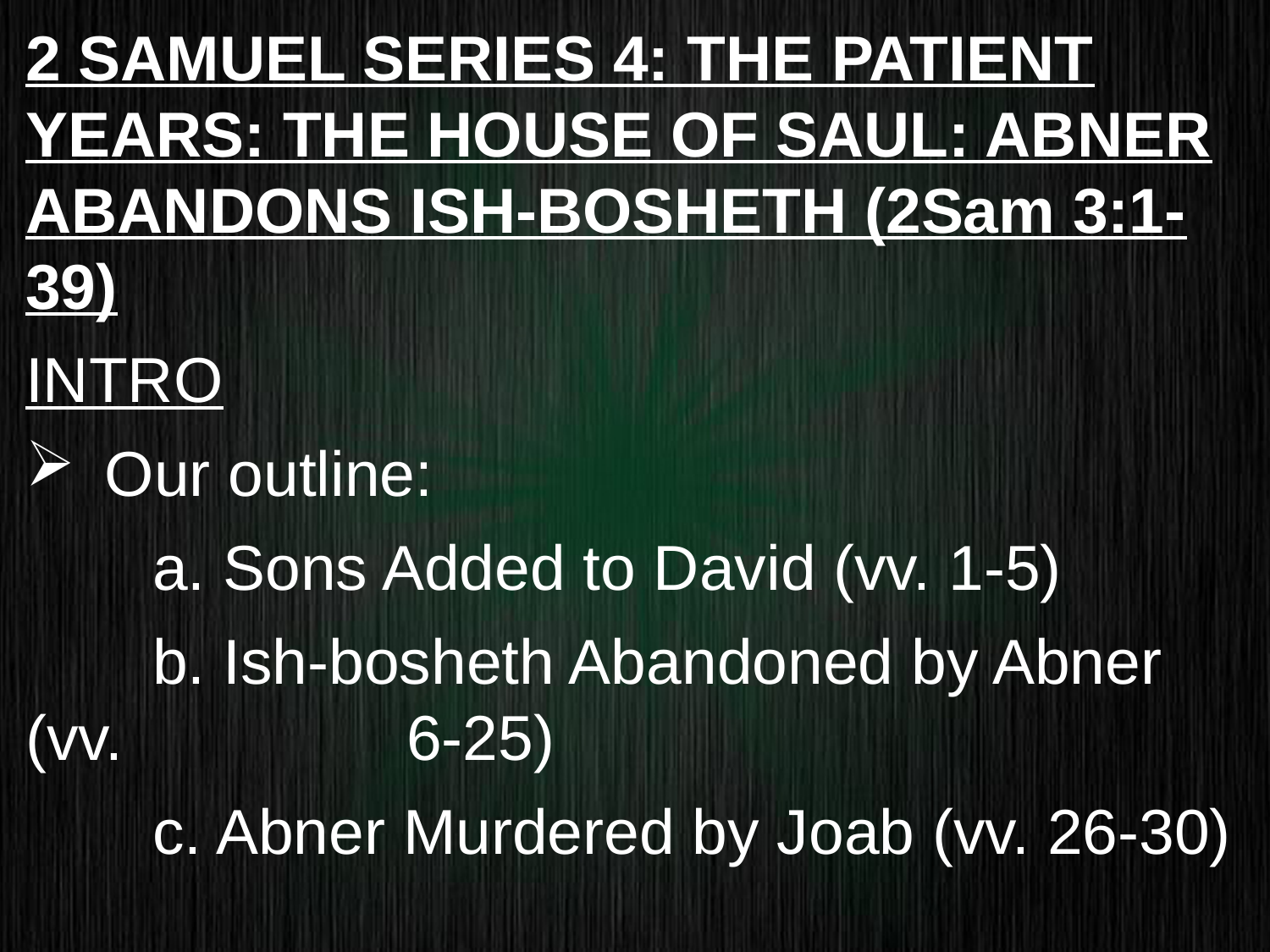

2 SAMUEL SERIES 4: THE PATIENT YEARS: THE HOUSE OF SAUL: ABNER ABANDONS ISH-BOSHETH (2Sam 3:1-39)
INTRO
Our outline:
	a. Sons Added to David (vv. 1-5)
	b. Ish-bosheth Abandoned by Abner (vv. 			6-25)
	c. Abner Murdered by Joab (vv. 26-30)